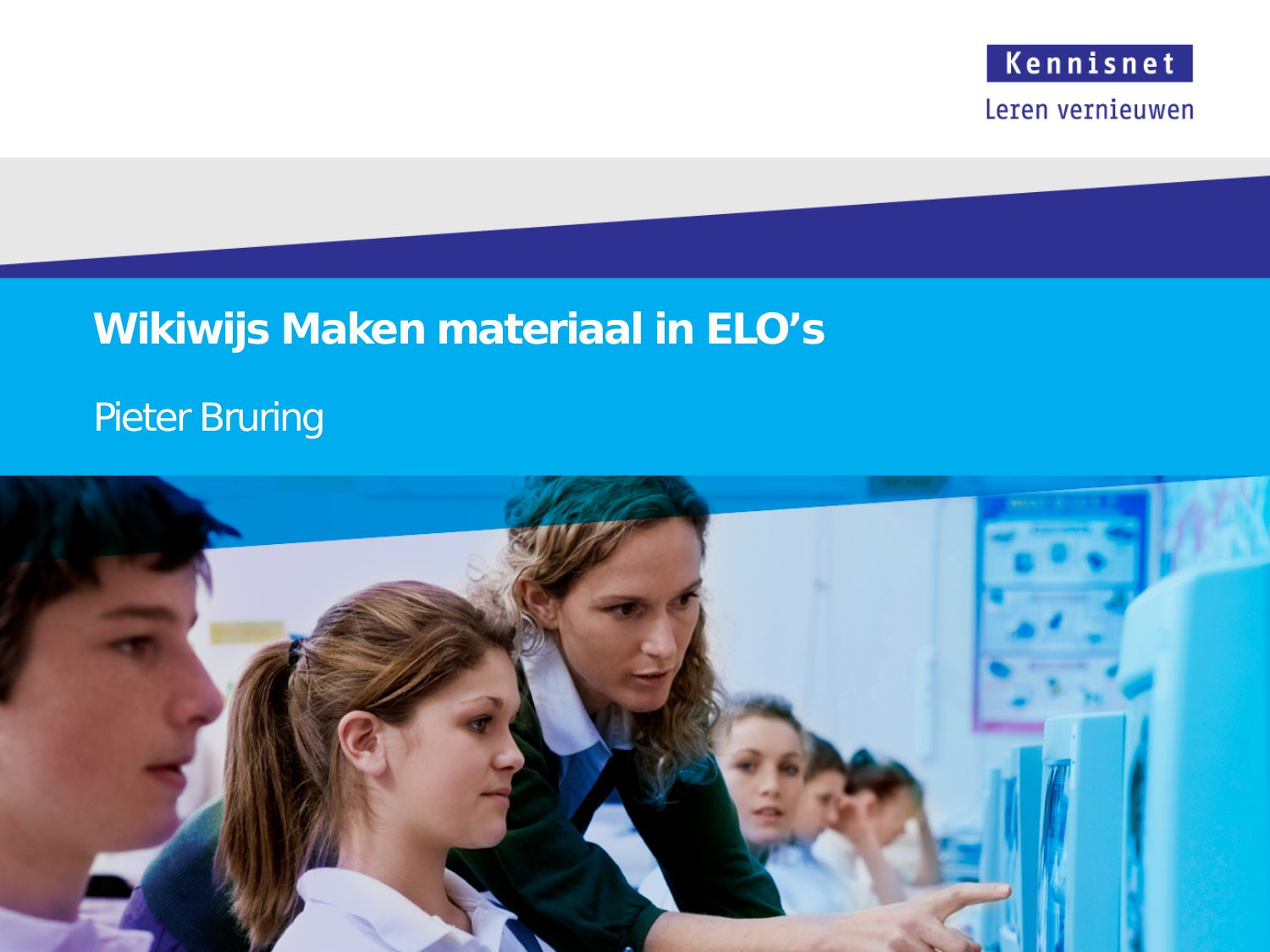

# Wikiwijs Maken materiaal in ELO’s
Pieter Bruring